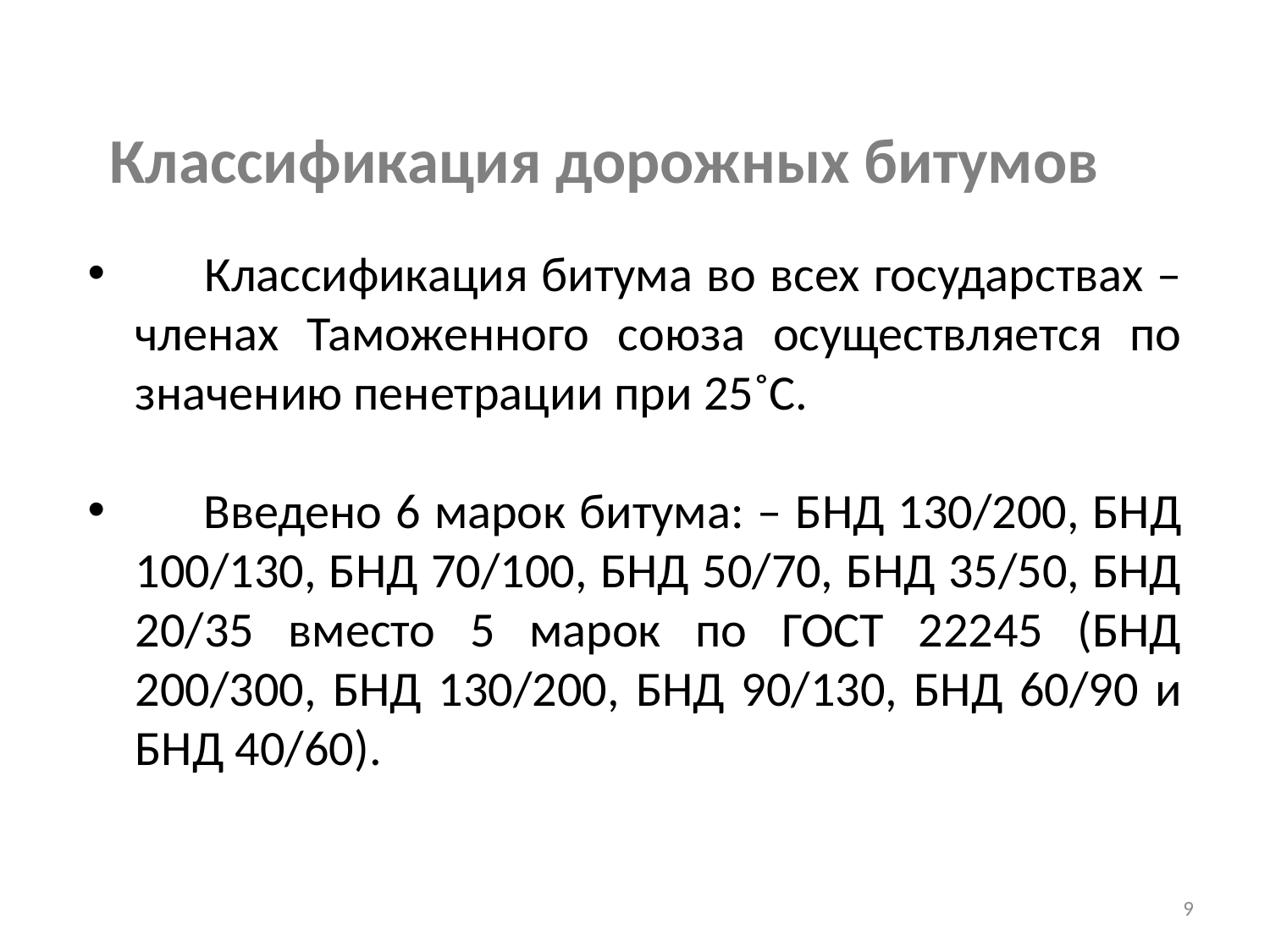

# Классификация дорожных битумов
     Классификация битума во всех государствах – членах Таможенного союза осуществляется по значению пенетрации при 25˚С.

     Введено 6 марок битума: – БНД 130/200, БНД 100/130, БНД 70/100, БНД 50/70, БНД 35/50, БНД 20/35 вместо 5 марок по ГОСТ 22245 (БНД 200/300, БНД 130/200, БНД 90/130, БНД 60/90 и БНД 40/60).

9